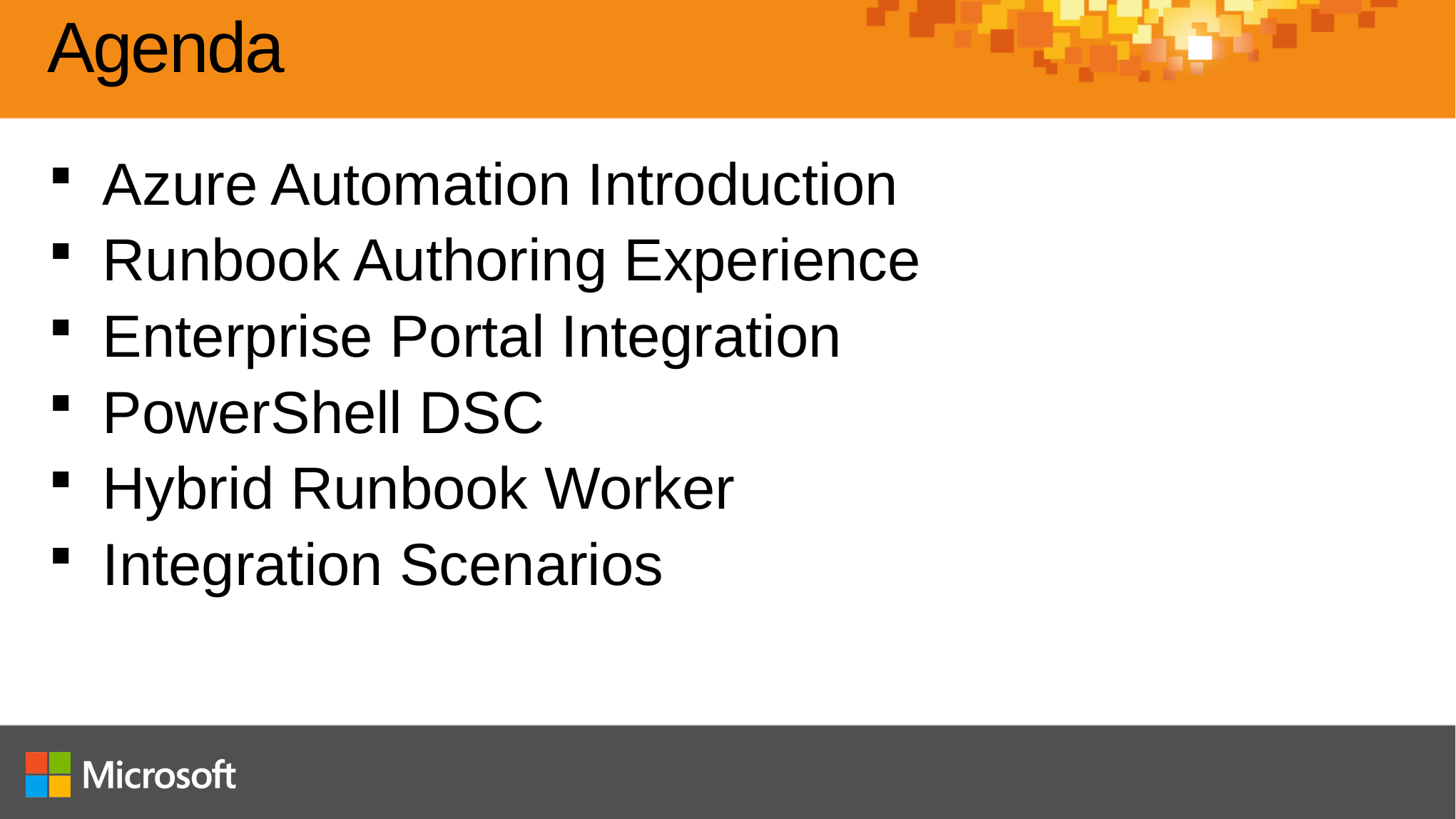

# Agenda
Azure Automation Introduction
Runbook Authoring Experience
Enterprise Portal Integration
PowerShell DSC
Hybrid Runbook Worker
Integration Scenarios